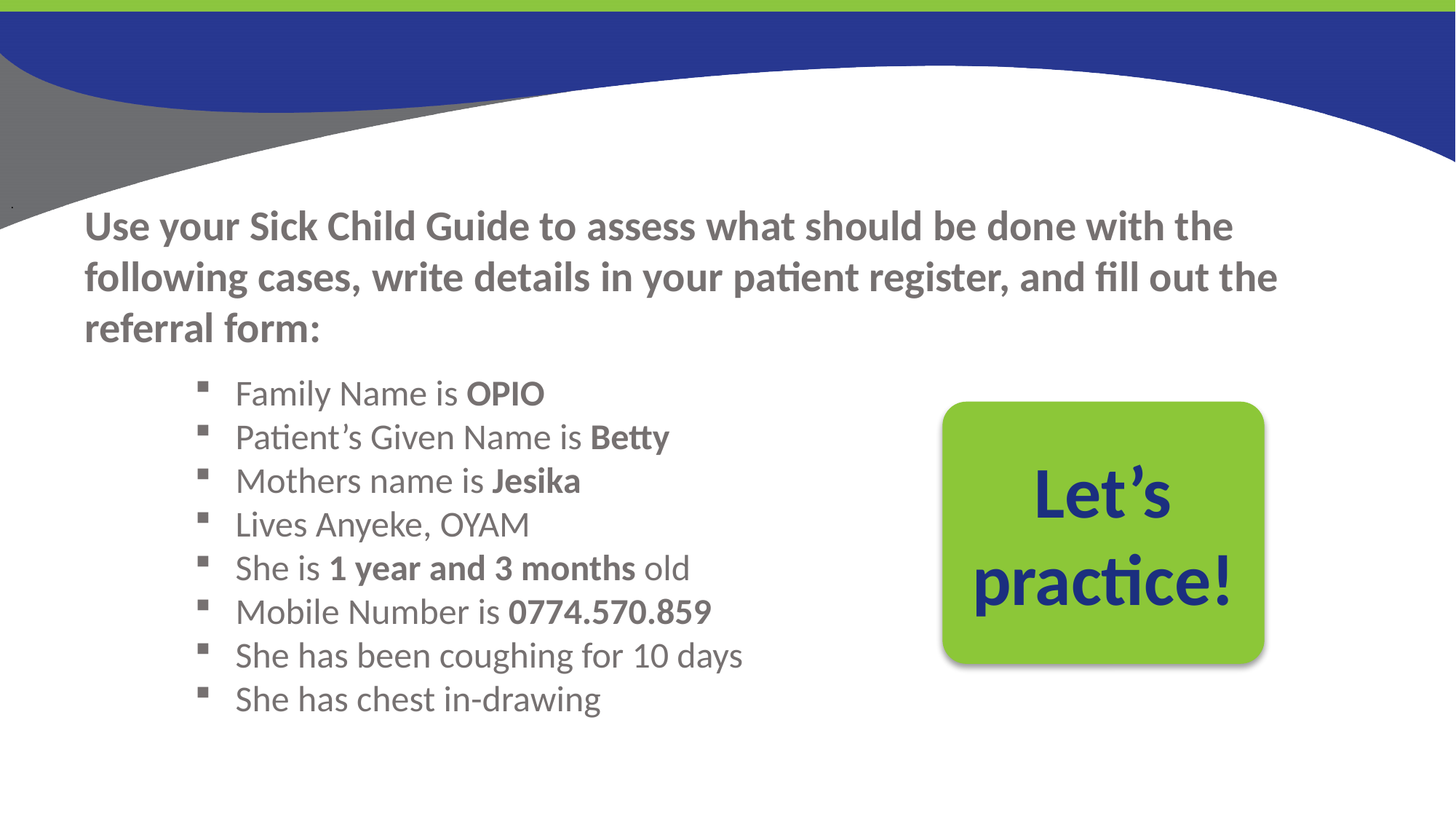

.
Use your Sick Child Guide to assess what should be done with the following cases, write details in your patient register, and fill out the referral form:

Family Name is OPIO
Patient’s Given Name is Betty
Mothers name is Jesika
Lives Anyeke, OYAM
She is 1 year and 3 months old
Mobile Number is 0774.570.859
She has been coughing for 10 days
She has chest in-drawing

Let’s practice!